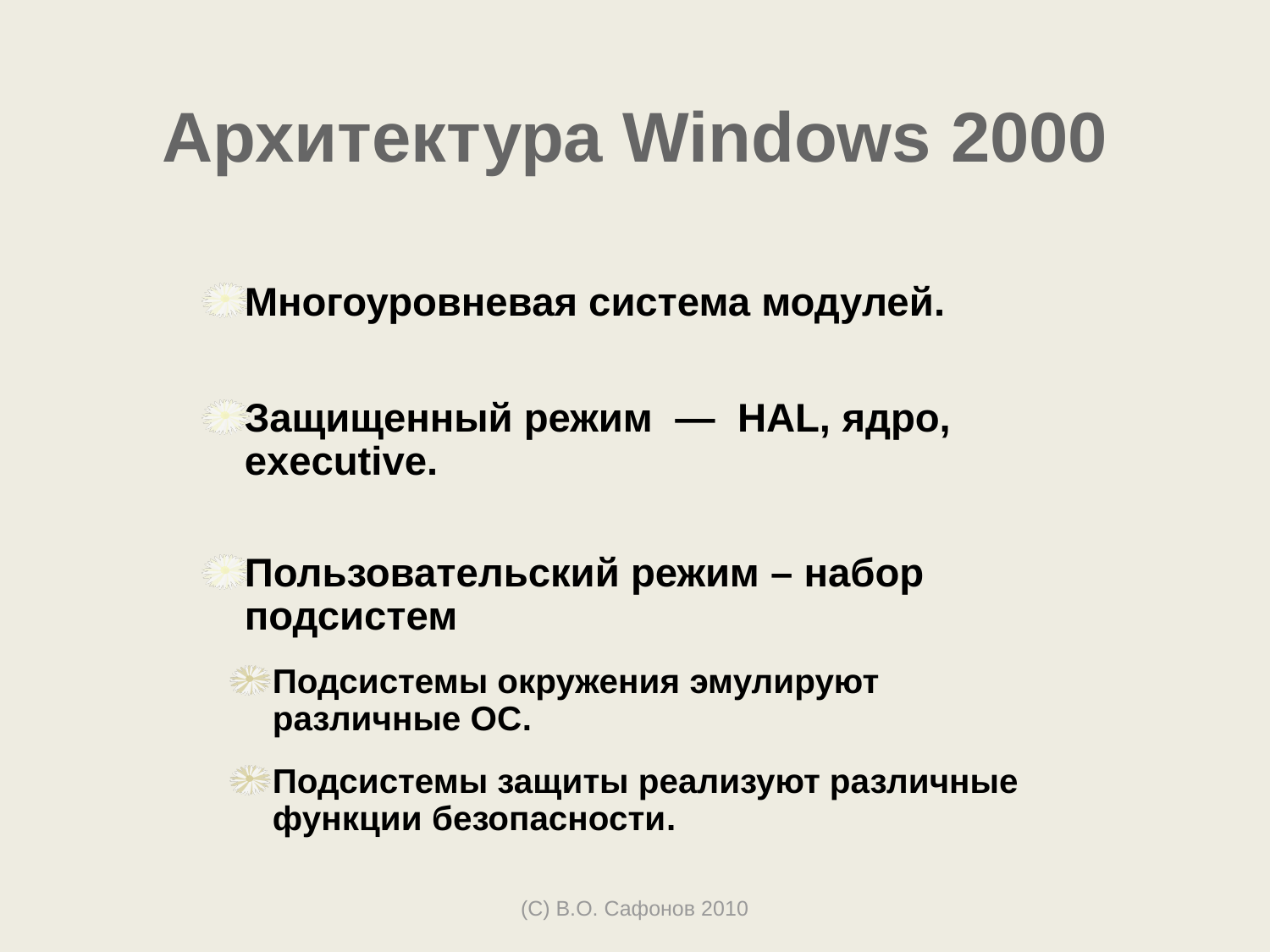

# Архитектура Windows 2000
Многоуровневая система модулей.
Защищенный режим  —  HAL, ядро, executive.
Пользовательский режим – набор подсистем
Подсистемы окружения эмулируют различные ОС.
Подсистемы защиты реализуют различные функции безопасности.
(С) В.О. Сафонов 2010